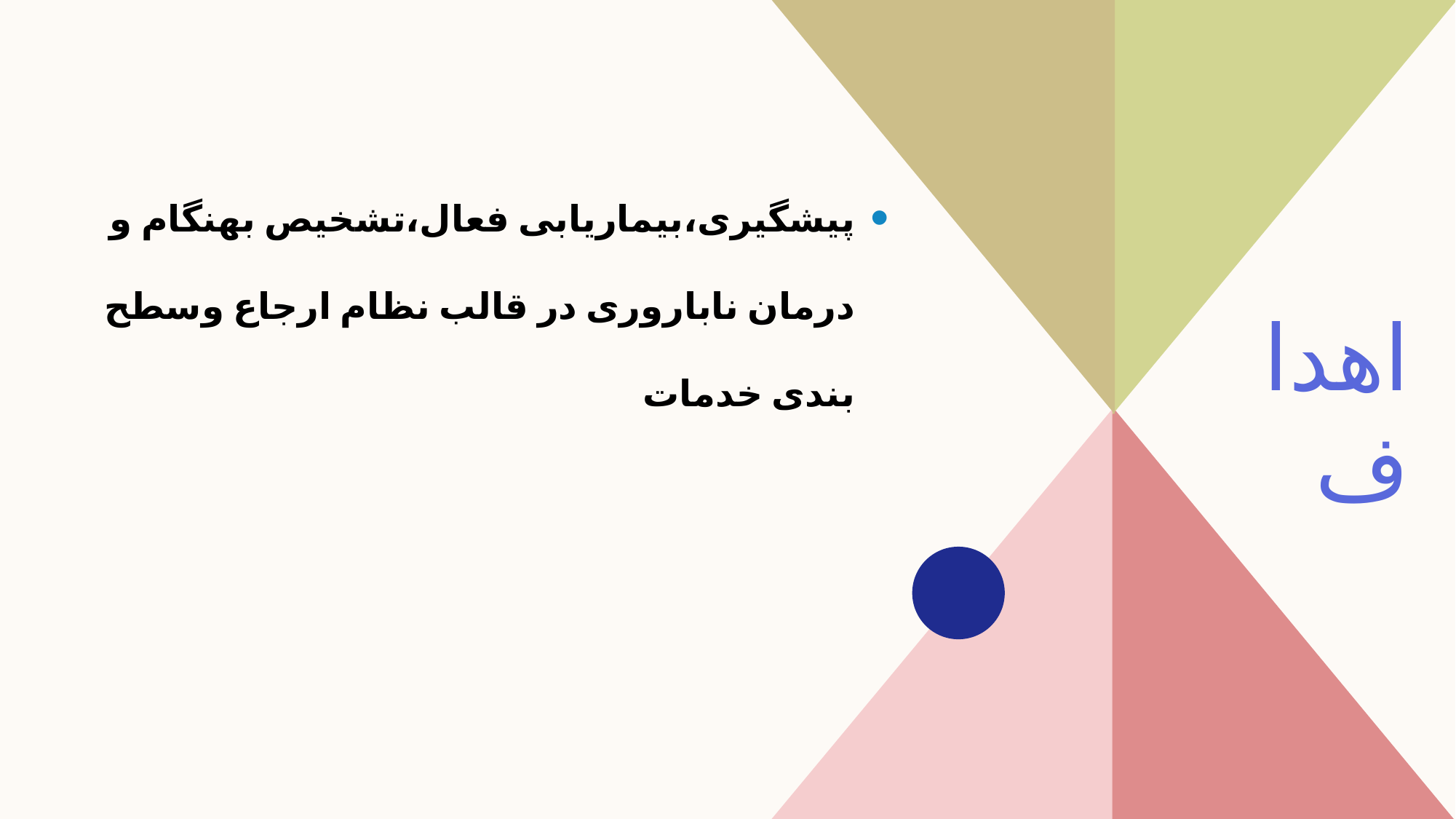

پیشگیری،بیماریابی فعال،تشخیص بهنگام و درمان ناباروری در قالب نظام ارجاع وسطح بندی خدمات

اهداف